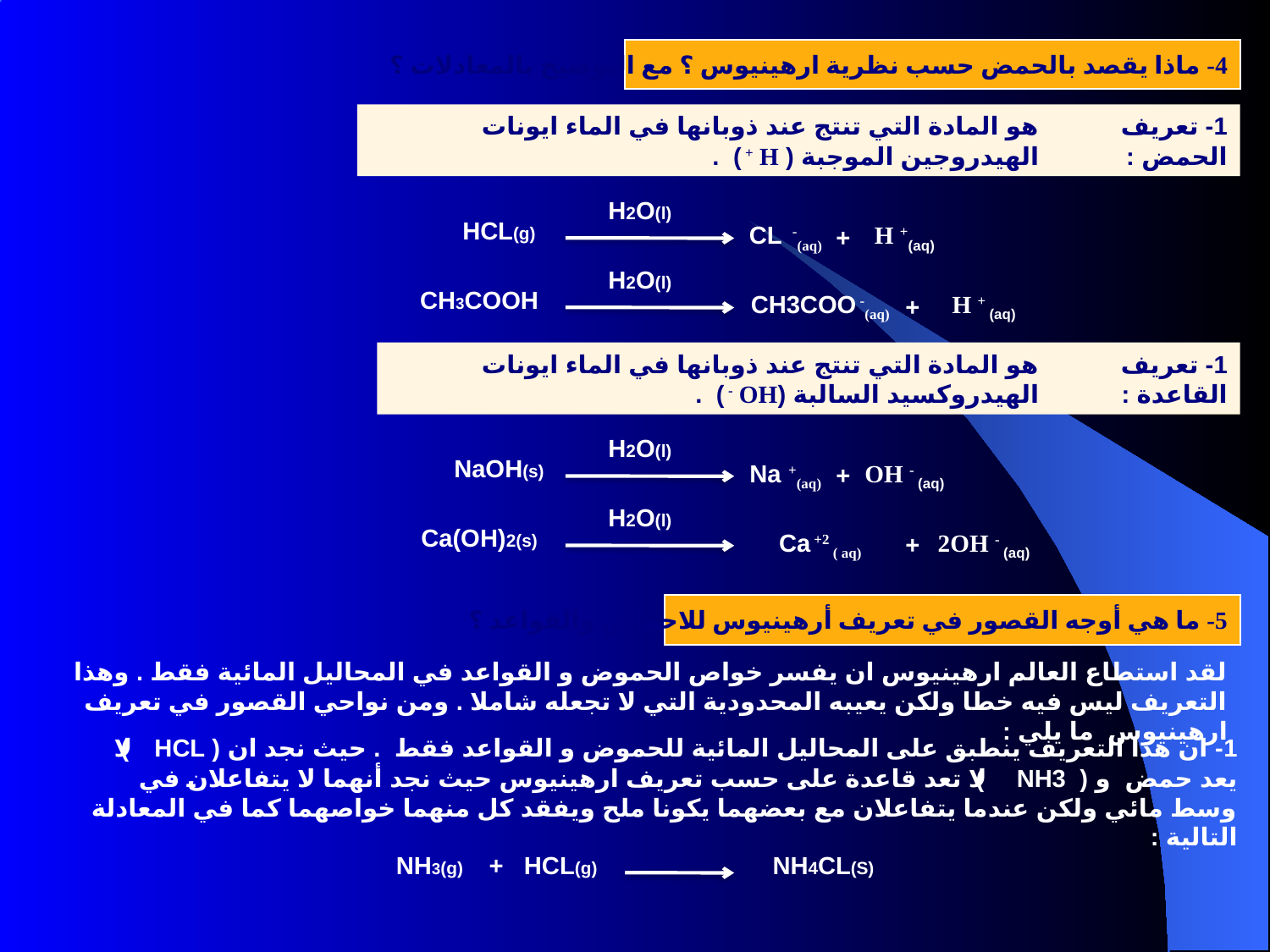

4- ماذا يقصد بالحمض حسب نظرية ارهينيوس ؟ مع التوضيح بالمعادلات ؟
هو المادة التي تنتج عند ذوبانها في الماء ايونات الهيدروجين الموجبة ( H + )  .
1- تعريف الحمض :
H2O(l)
HCL(g)
CL  -(aq)
+
H +(aq)
H2O(l)
CH3COOH
CH3COO -(aq)
+
H + (aq)
هو المادة التي تنتج عند ذوبانها في الماء ايونات الهيدروكسيد السالبة (OH - )  .
1- تعريف القاعدة :
H2O(l)
NaOH(s)
Na  +(aq)
+
OH - (aq)
H2O(l)
Ca(OH)2(s)
Ca +2 ( aq)
+
2OH - (aq)
5- ما هي أوجه القصور في تعريف أرهينيوس للاحماض والقواعد ؟
لقد استطاع العالم ارهينيوس ان يفسر خواص الحموض و القواعد في المحاليل المائية فقط . وهذا التعريف ليس فيه خطا ولكن يعيبه المحدودية التي لا تجعله شاملا . ومن نواحي القصور في تعريف ارهينيوس  ما يلي :
1- ان هذا التعريف ينطبق على المحاليل المائية للحموض و القواعد فقط  . حيث نجد ان ( HCL ) لا يعد حمض  و (  NH3  ) لا تعد قاعدة على حسب تعريف ارهينيوس حيث نجد أنهما لا يتفاعلان في وسط مائي ولكن عندما يتفاعلان مع بعضهما يكونا ملح ويفقد كل منهما خواصهما كما في المعادلة التالية :
NH3(g)
+
HCL(g)
NH4CL(S)